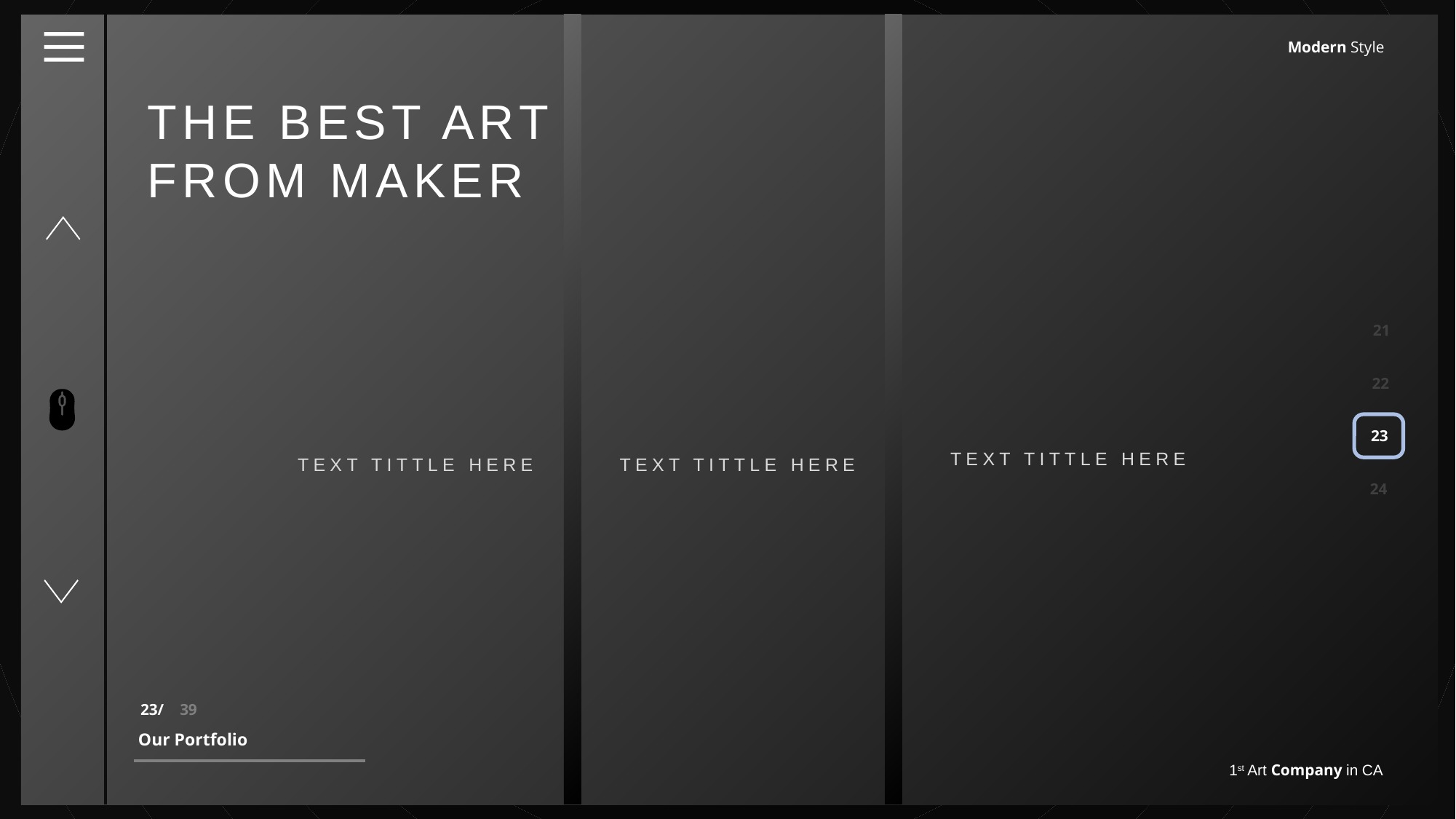

Modern Style
THE BEST ART
FROM MAKER

21
22

23
TEXT TITTLE HERE
TEXT TITTLE HERE
TEXT TITTLE HERE
24

23/    39
Our Portfolio
1st Art Company in CA